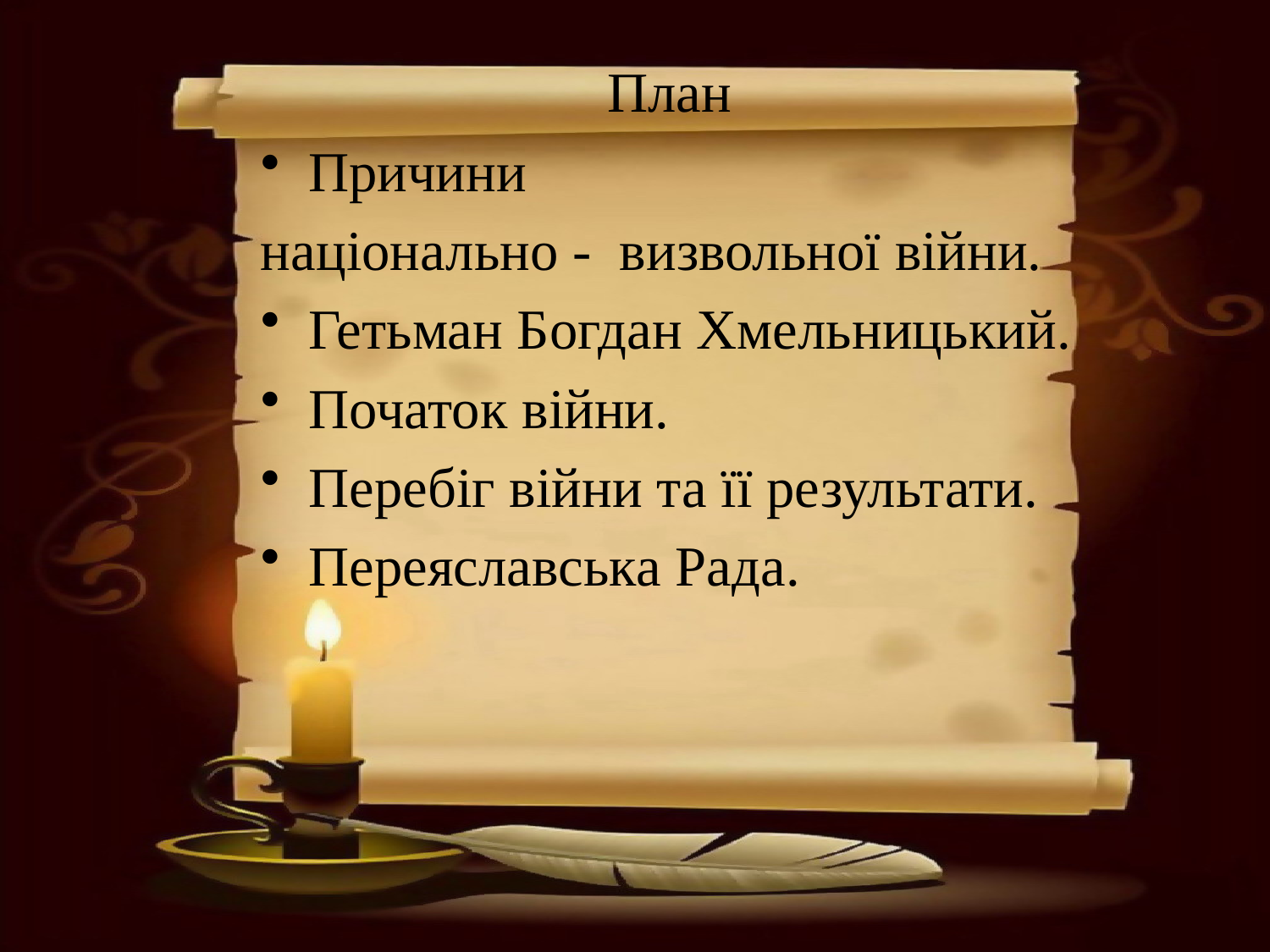

План
Причини
національно -  визвольної війни.
Гетьман Богдан Хмельницький.
Початок війни.
Перебіг війни та її результати.
Переяславська Рада.